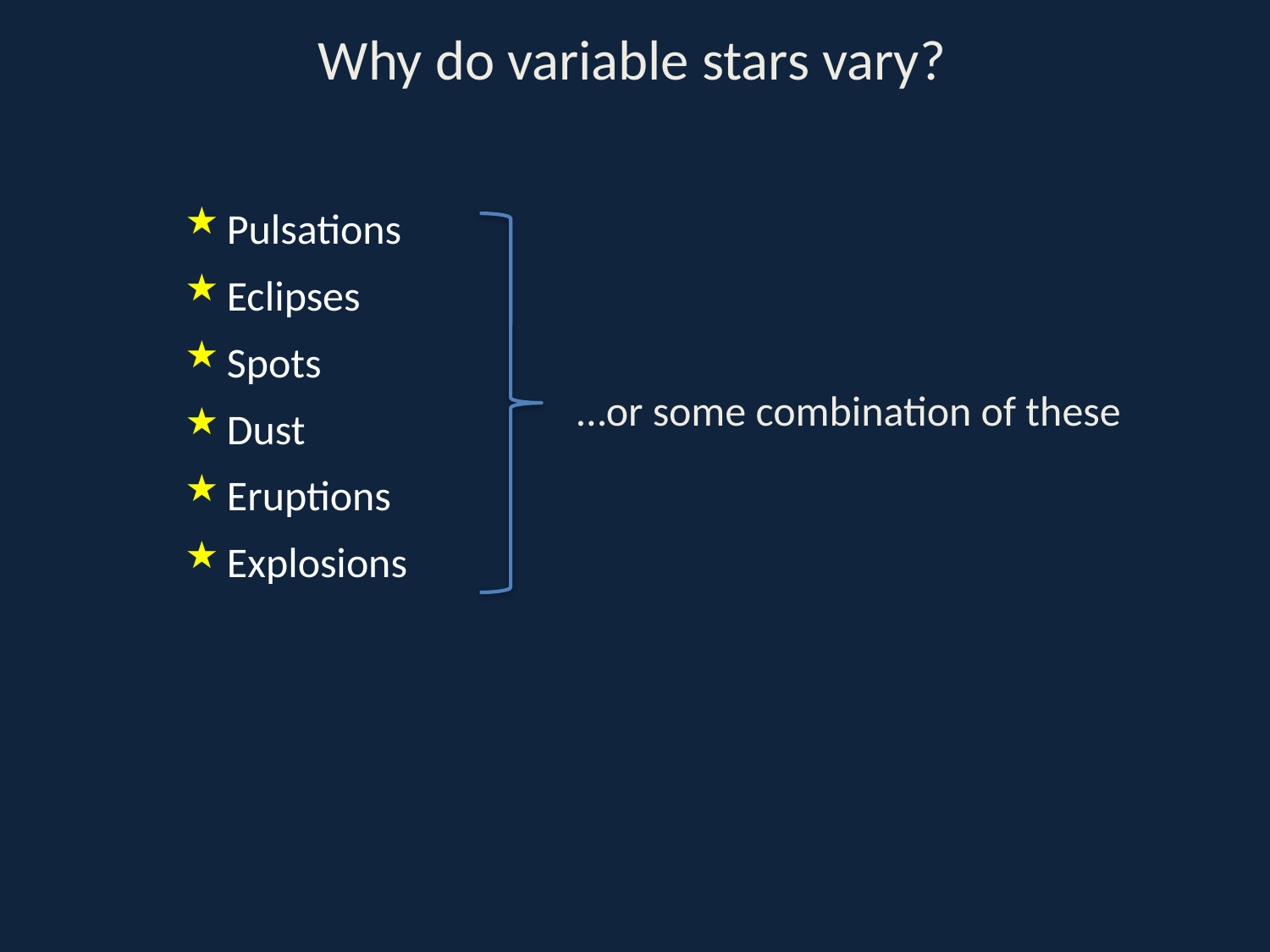

# Why do variable stars vary?
Pulsations
Eclipses
Spots
Dust
Eruptions
Explosions

…or some combination of these